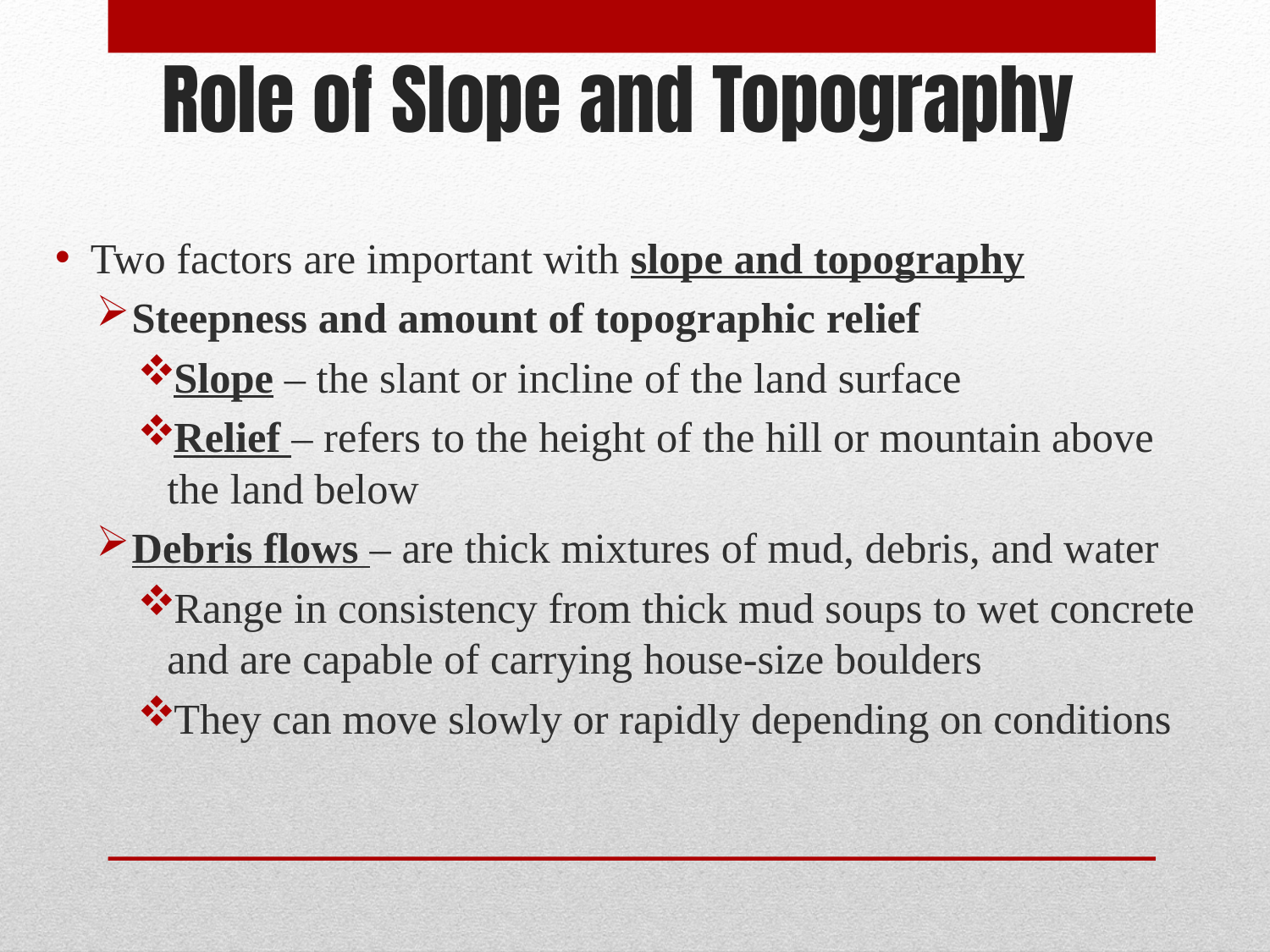

Role of Slope and Topography
Two factors are important with slope and topography
Steepness and amount of topographic relief
Slope – the slant or incline of the land surface
Relief – refers to the height of the hill or mountain above the land below
Debris flows – are thick mixtures of mud, debris, and water
Range in consistency from thick mud soups to wet concrete and are capable of carrying house-size boulders
They can move slowly or rapidly depending on conditions